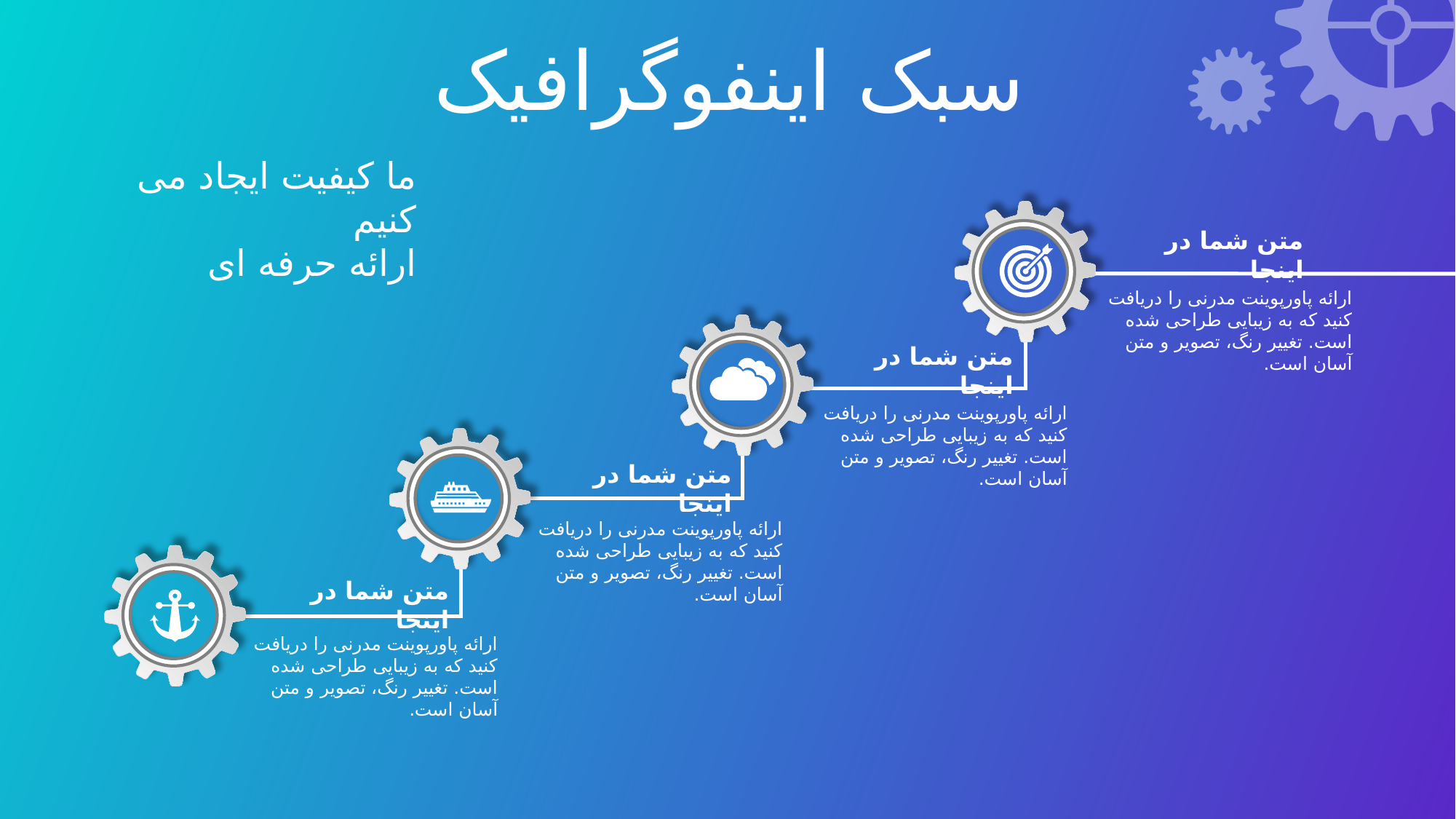

سبک اینفوگرافیک
ما کیفیت ایجاد می کنیم
ارائه حرفه ای

متن شما در اینجا

ارائه پاورپوینت مدرنی را دریافت کنید که به زیبایی طراحی شده است. تغییر رنگ، تصویر و متن آسان است.

متن شما در اینجا

ارائه پاورپوینت مدرنی را دریافت کنید که به زیبایی طراحی شده است. تغییر رنگ، تصویر و متن آسان است.

متن شما در اینجا

ارائه پاورپوینت مدرنی را دریافت کنید که به زیبایی طراحی شده است. تغییر رنگ، تصویر و متن آسان است.

متن شما در اینجا

ارائه پاورپوینت مدرنی را دریافت کنید که به زیبایی طراحی شده است. تغییر رنگ، تصویر و متن آسان است.